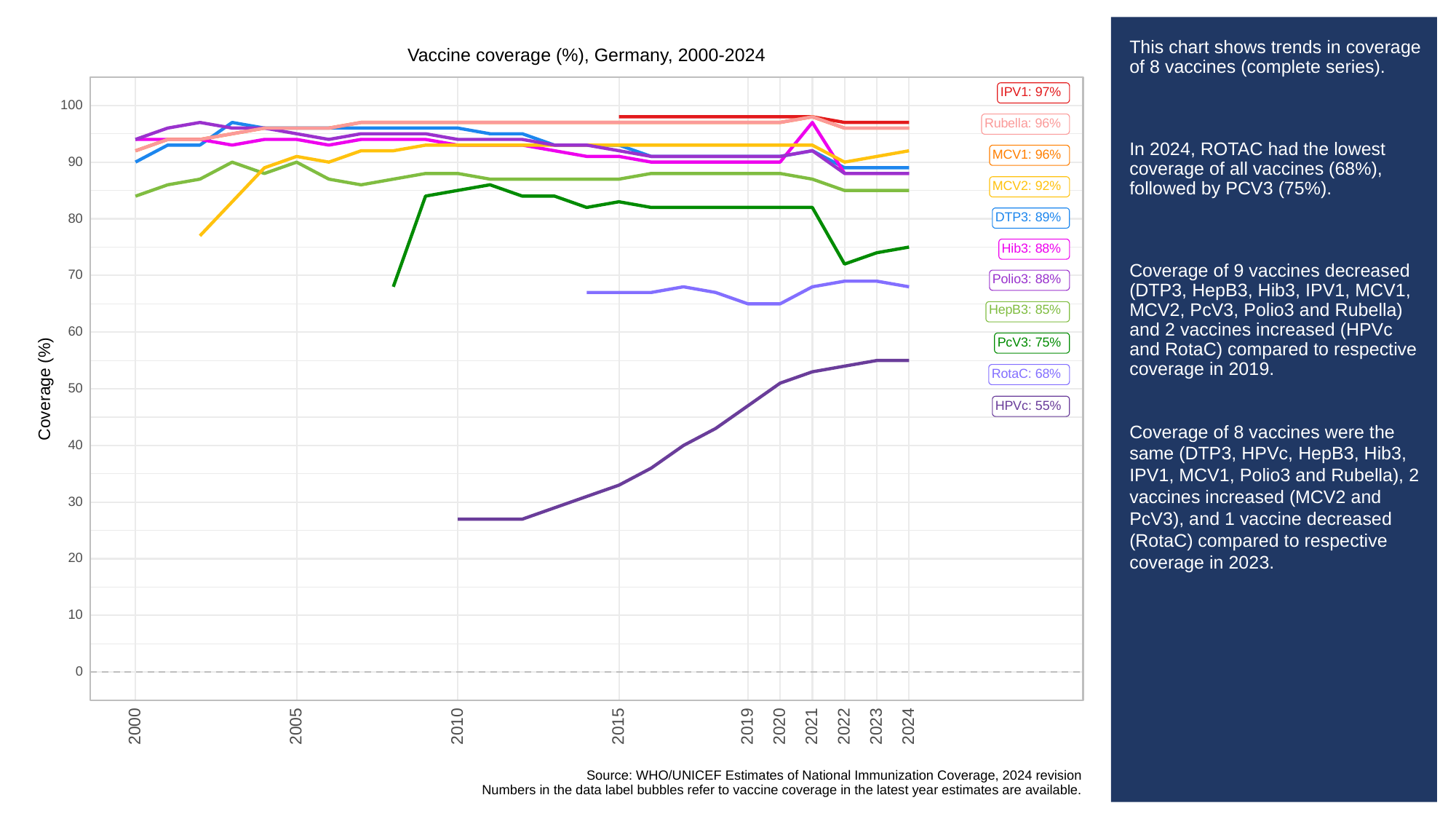

# This chart shows trends in coverage of 8 vaccines (complete series).

In 2024, ROTAC had the lowest coverage of all vaccines (68%), followed by PCV3 (75%).

Coverage of 9 vaccines decreased (DTP3, HepB3, Hib3, IPV1, MCV1, MCV2, PcV3, Polio3 and Rubella) and 2 vaccines increased (HPVc and RotaC) compared to respective coverage in 2019.

Coverage of 8 vaccines were the same (DTP3, HPVc, HepB3, Hib3, IPV1, MCV1, Polio3 and Rubella), 2 vaccines increased (MCV2 and PcV3), and 1 vaccine decreased (RotaC) compared to respective coverage in 2023.

Vaccine coverage (%), Germany, 2000-2024

IPV1: 97%

100

Rubella: 96%

MCV1: 96%

90

MCV2: 92%

DTP3: 89%
80

Hib3: 88%

70
Polio3: 88%

HepB3: 85%
60

PcV3: 75%

RotaC: 68%
Coverage (%)
50

HPVc: 55%

40

30

20

10

0

2023
2000
2005
2010
2015
2019
2020
2021
2022
2024
Source: WHO/UNICEF Estimates of National Immunization Coverage, 2024 revision
Numbers in the data label bubbles refer to vaccine coverage in the latest year estimates are available.